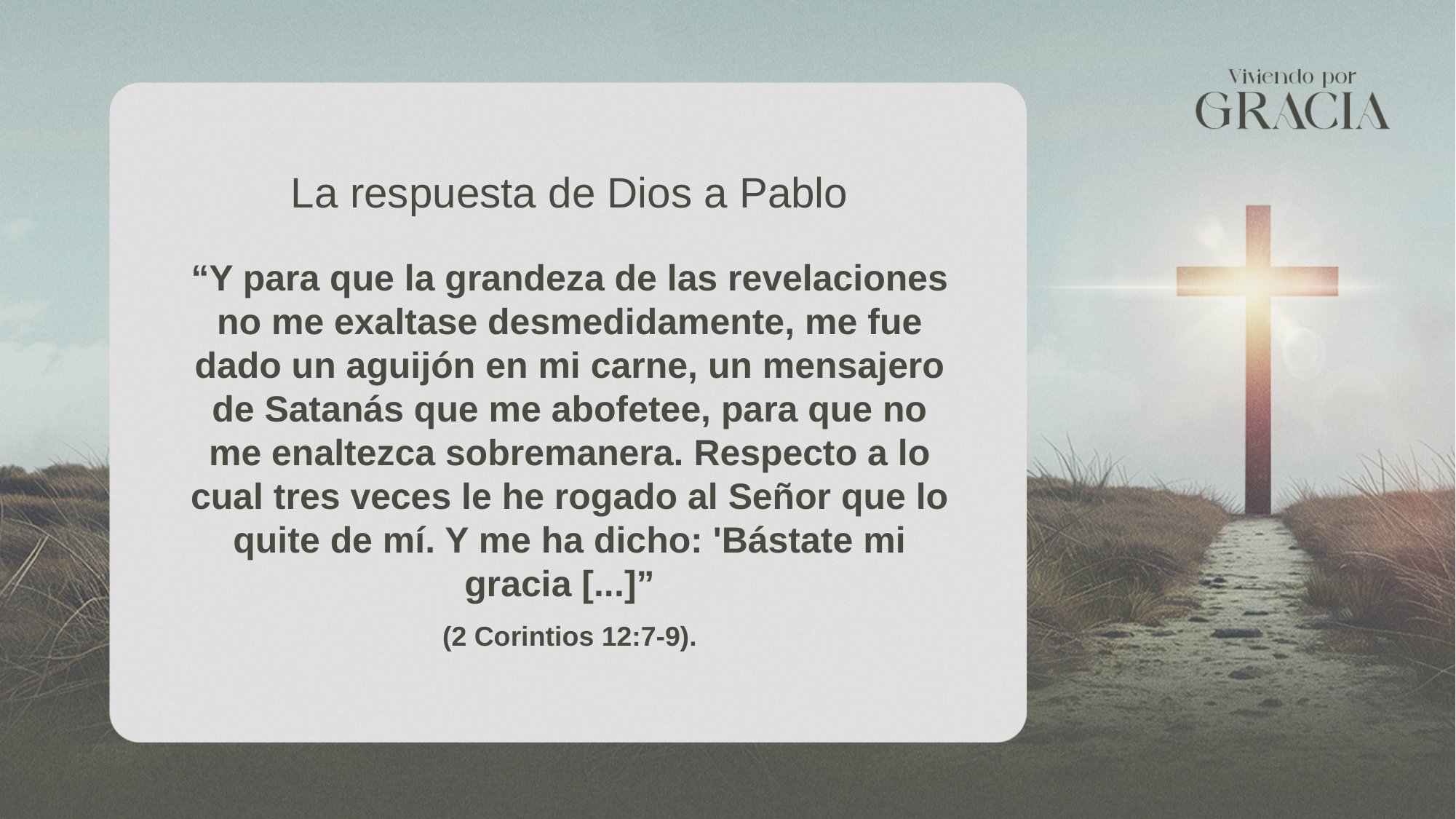

La respuesta de Dios a Pablo
“Y para que la grandeza de las revelaciones no me exaltase desmedidamente, me fue dado un aguijón en mi carne, un mensajero de Satanás que me abofetee, para que no me enaltezca sobremanera. Respecto a lo cual tres veces le he rogado al Señor que lo quite de mí. Y me ha dicho: 'Bástate mi gracia [...]”
(2 Corintios 12:7-9).